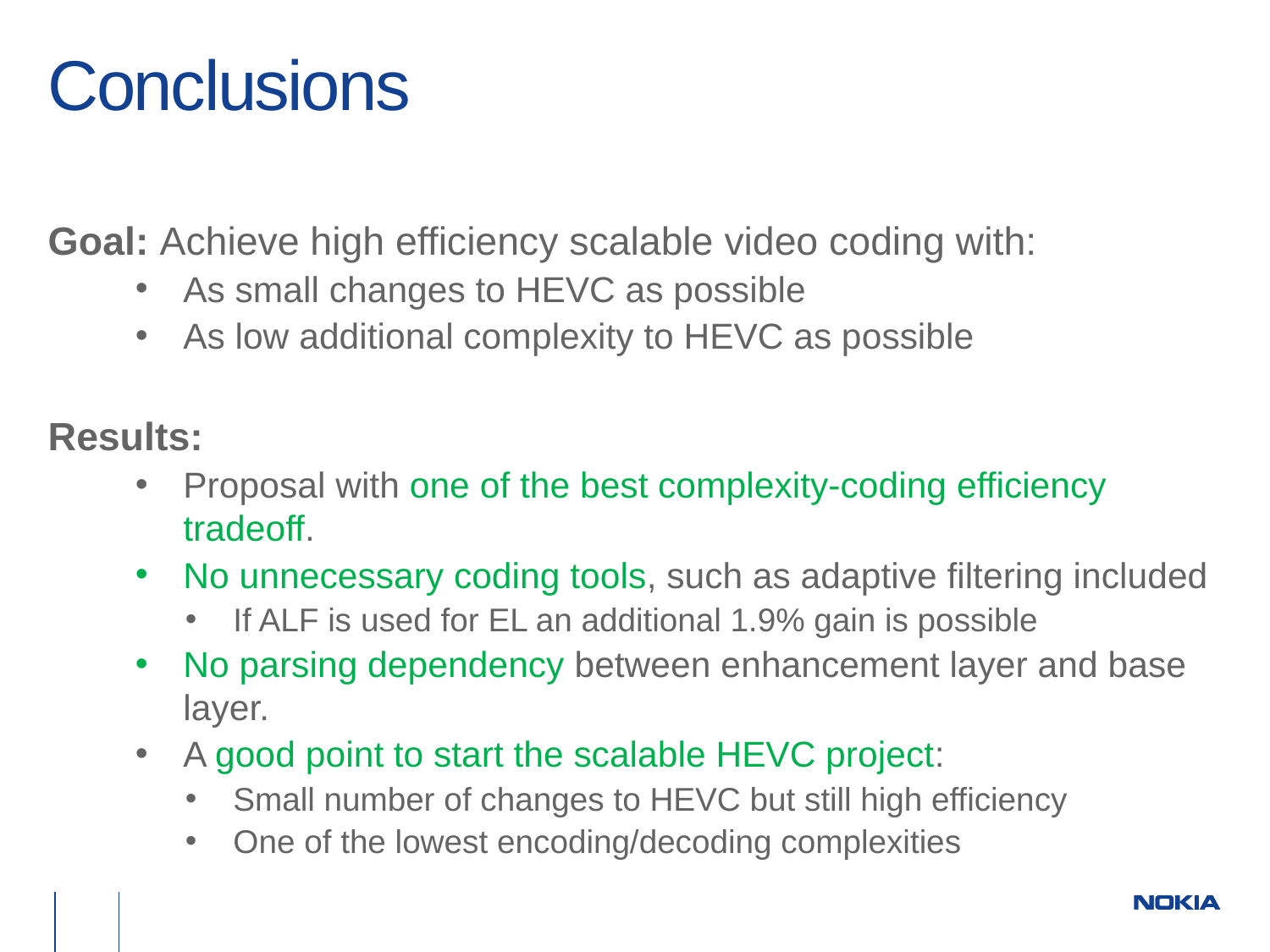

# Conclusions
Goal: Achieve high efficiency scalable video coding with:
As small changes to HEVC as possible
As low additional complexity to HEVC as possible

Results:
Proposal with one of the best complexity-coding efficiency tradeoff.
No unnecessary coding tools, such as adaptive filtering included
If ALF is used for EL an additional 1.9% gain is possible
No parsing dependency between enhancement layer and base layer.
A good point to start the scalable HEVC project:
Small number of changes to HEVC but still high efficiency
One of the lowest encoding/decoding complexities